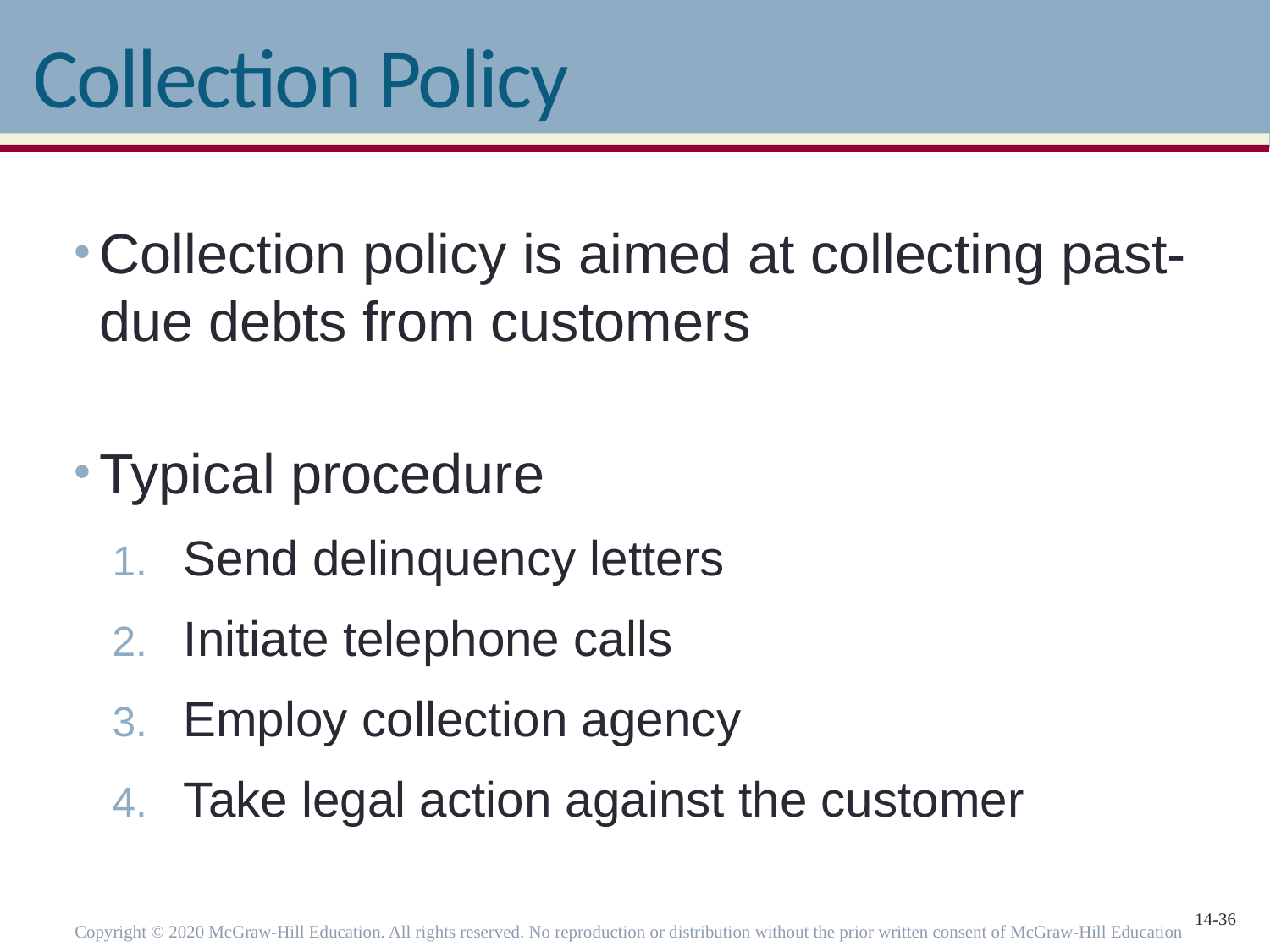

# Collection Policy
Collection policy is aimed at collecting past-due debts from customers

Typical procedure
Send delinquency letters
Initiate telephone calls
Employ collection agency
Take legal action against the customer
Copyright © 2020 McGraw-Hill Education. All rights reserved. No reproduction or distribution without the prior written consent of McGraw-Hill Education